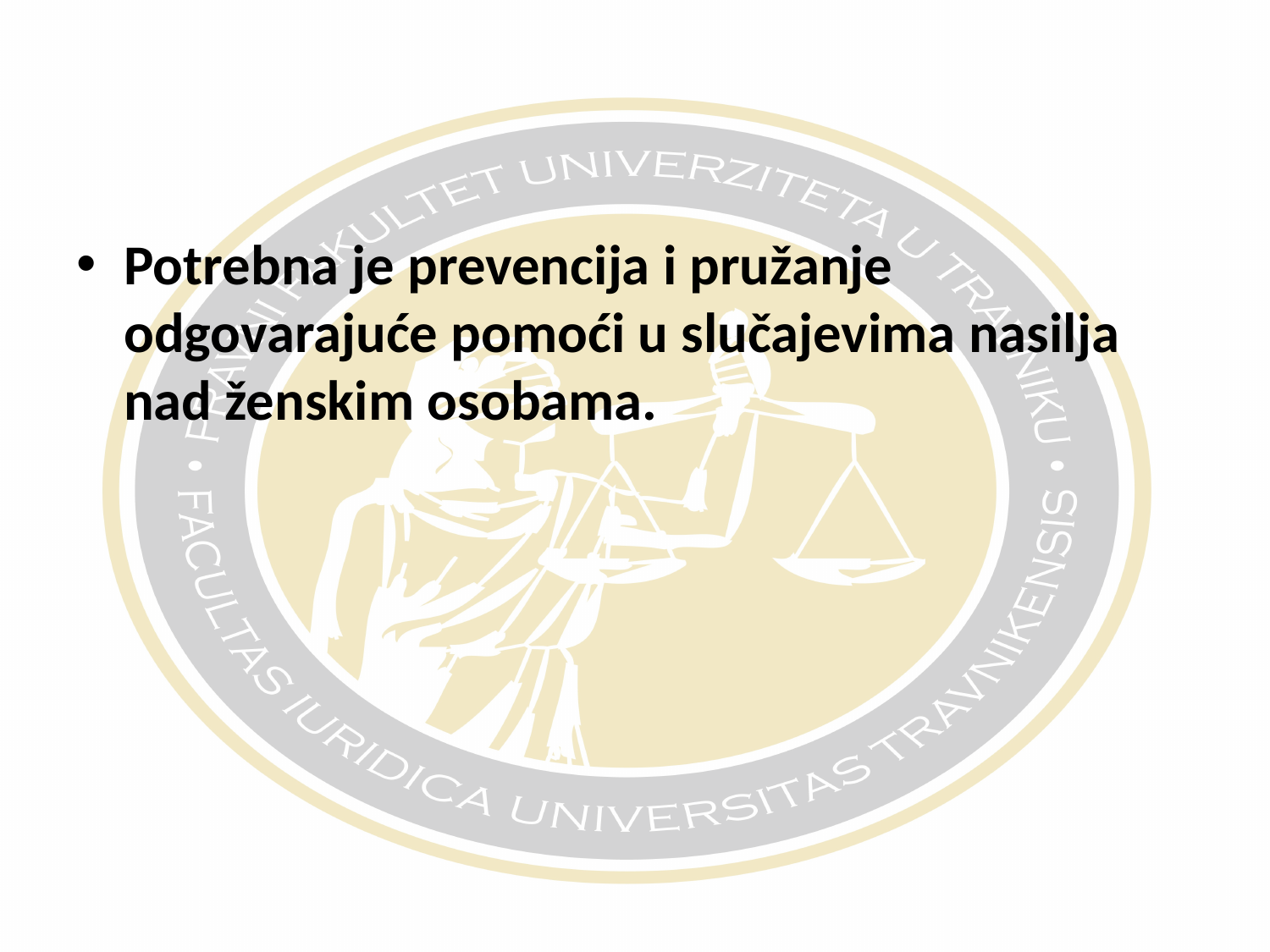

#
Potrebna je prevencija i pružanje odgovarajuće pomoći u slučajevima nasilja nad ženskim osobama.